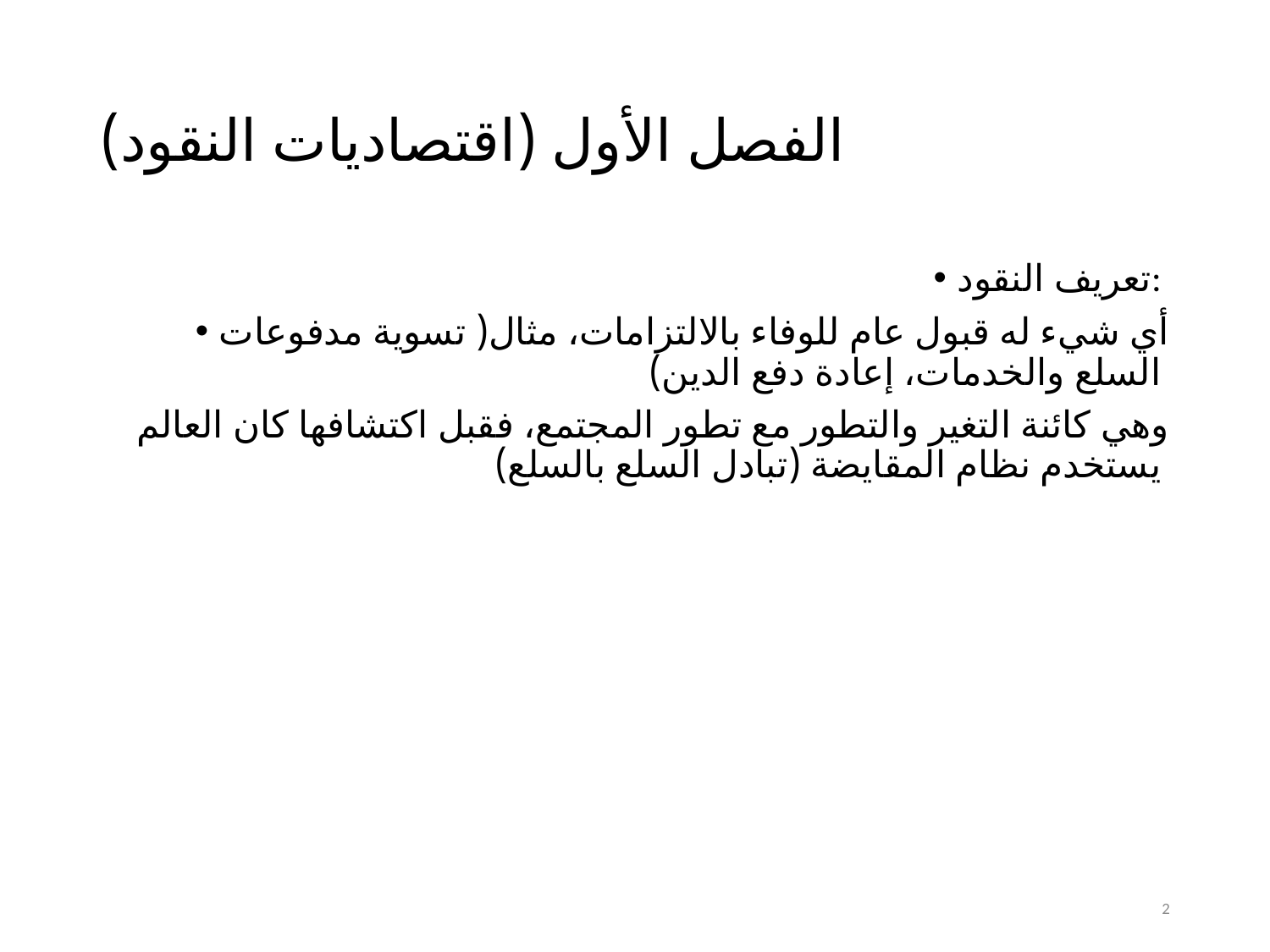

# الفصل الأول (اقتصاديات النقود)
تعريف النقود:
أي شيء له قبول عام للوفاء بالالتزامات، مثال( تسوية مدفوعات السلع والخدمات، إعادة دفع الدين)
وهي كائنة التغير والتطور مع تطور المجتمع، فقبل اكتشافها كان العالم يستخدم نظام المقايضة (تبادل السلع بالسلع)
2